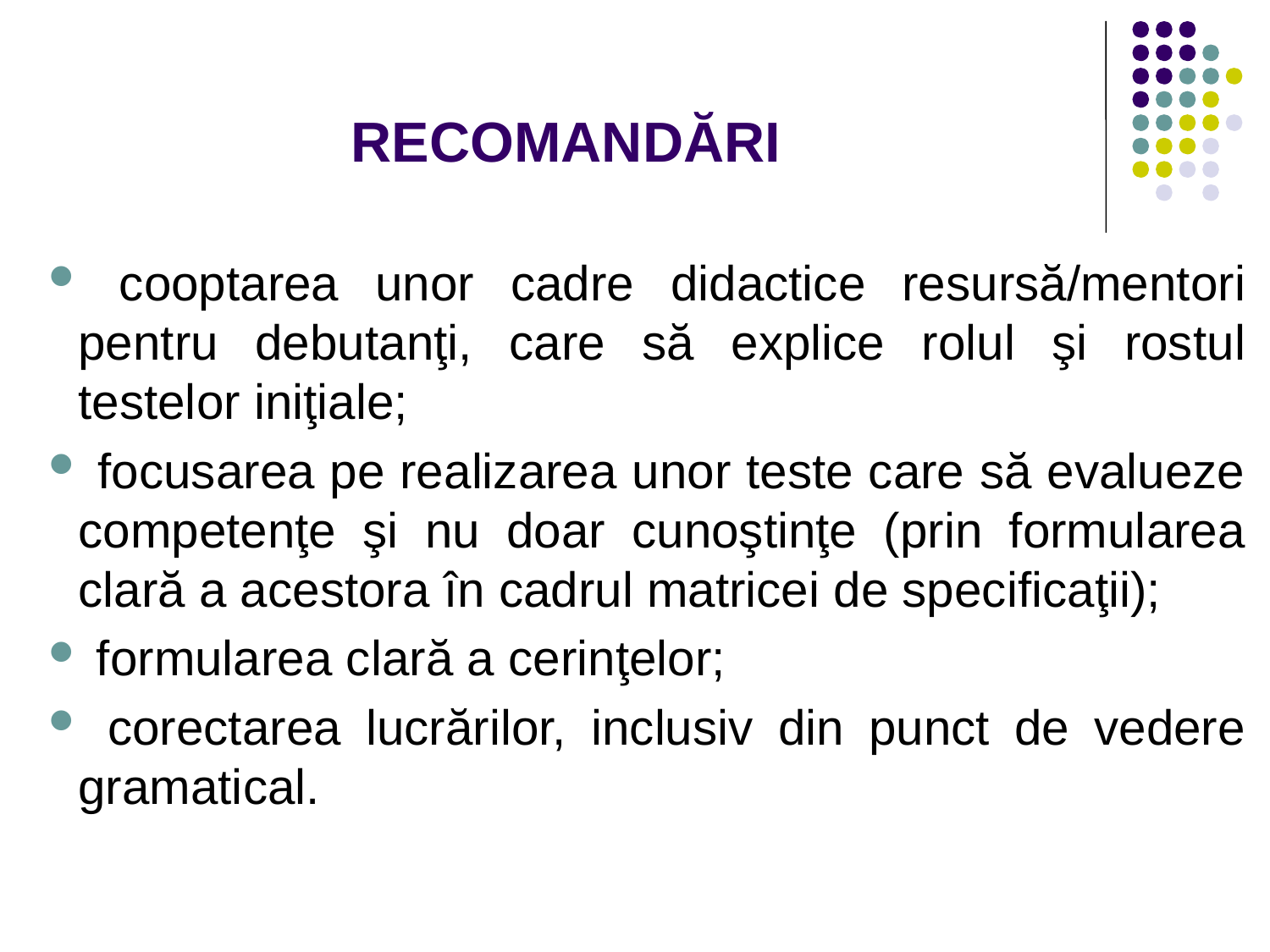

# RECOMANDĂRI
 cooptarea unor cadre didactice resursă/mentori pentru debutanţi, care să explice rolul şi rostul testelor iniţiale;
 focusarea pe realizarea unor teste care să evalueze competenţe şi nu doar cunoştinţe (prin formularea clară a acestora în cadrul matricei de specificaţii);
 formularea clară a cerinţelor;
 corectarea lucrărilor, inclusiv din punct de vedere gramatical.